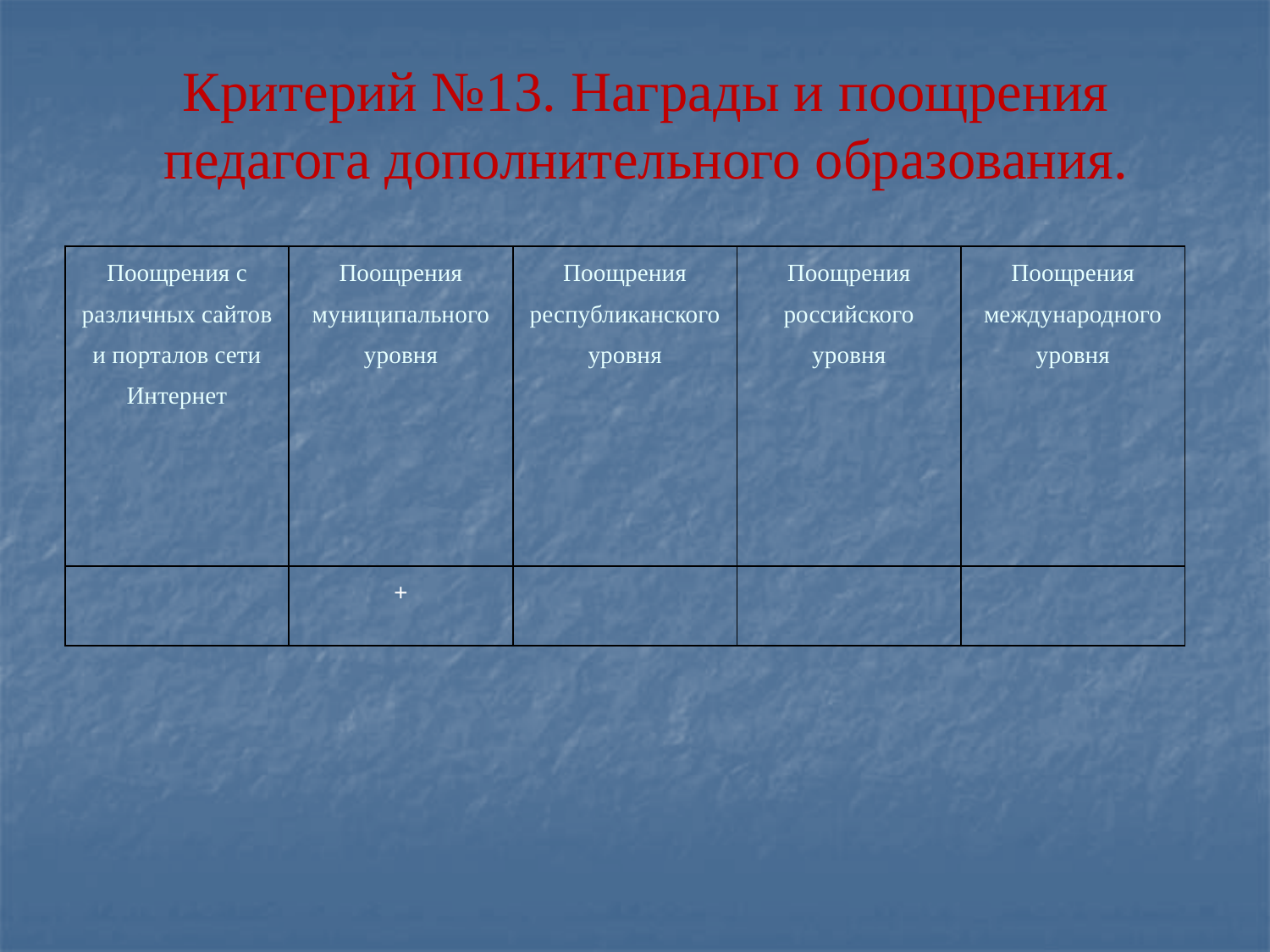

Критерий №13. Награды и поощрения педагога дополнительного образования.
| Поощрения с различных сайтов и порталов сети Интернет | Поощрения муниципального уровня | Поощрения республиканского уровня | Поощрения российского уровня | Поощрения международного уровня |
| --- | --- | --- | --- | --- |
|  | + |  |  |  |